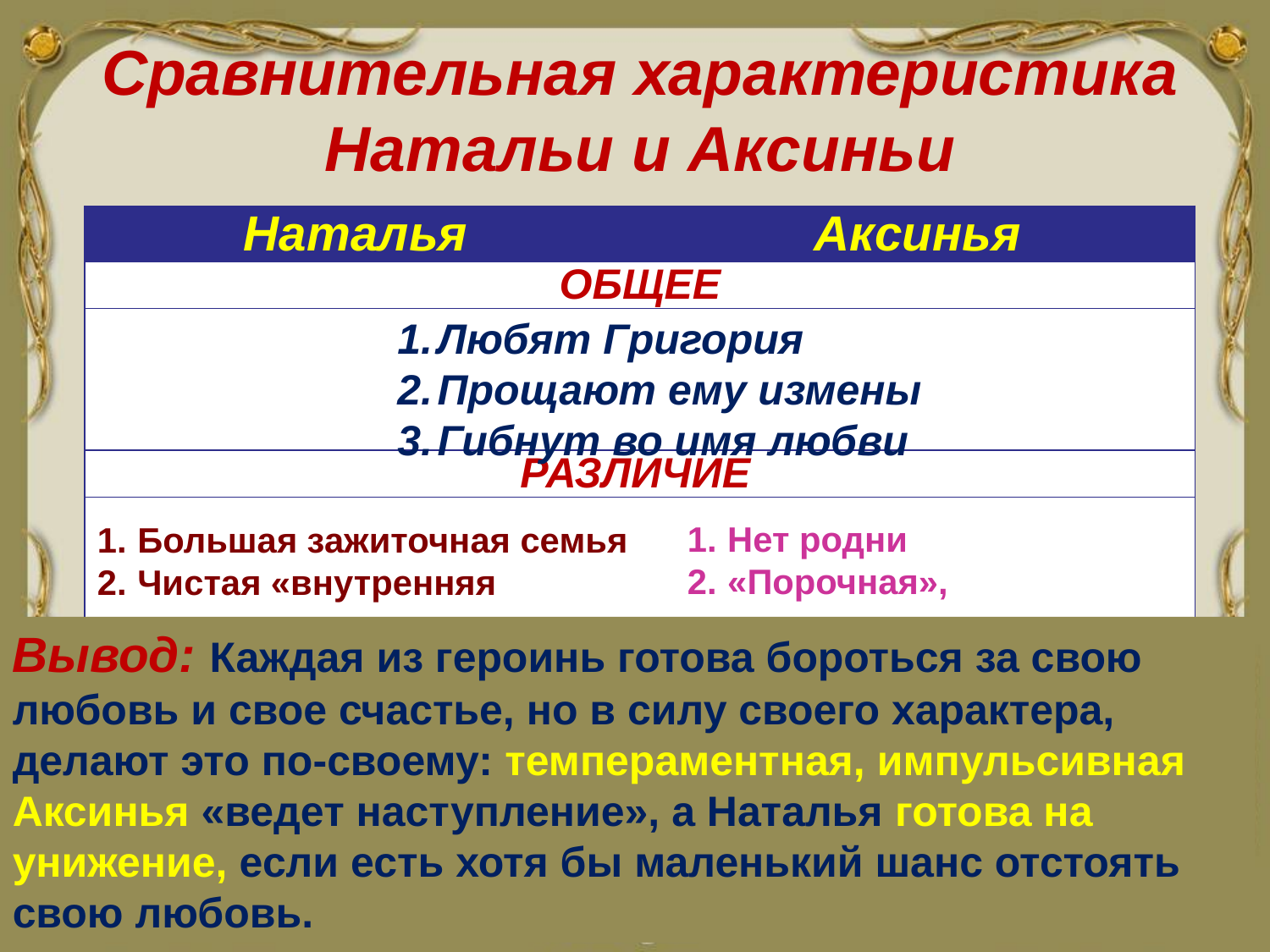

Сравнительная характеристика Натальи и Аксиньи
| Наталья | Аксинья |
| --- | --- |
| ОБЩЕЕ |  |
| Любят Григория Прощают ему измены Гибнут во имя любви |  |
| РАЗЛИЧИЕ |  |
| Большая зажиточная семья Чистая «внутренняя красота». Вся в стихии дома, семьи, она самоотверженная и ласковая мать. Дети | Нет родни «Порочная», «вызывающая» красота Собачьей бесилой, дурнопьяном придорожным цветет поздняя бабья любовь». Нет детей |
Любят Григория
Прощают ему измены
Гибнут во имя любви
Нет родни
«Порочная», «вызывающая» красота
Собачьей бесилой, дурнопьяном придорожным цветет поздняя бабья любовь».
Нет детей
Большая зажиточная семья
Чистая «внутренняя красота».
Вся в стихии дома, семьи, она самоотверженная и ласковая мать.

Дети
Вывод: Каждая из героинь готова бороться за свою любовь и свое счастье, но в силу своего характера,  делают это по-своему: темпераментная, импульсивная Аксинья «ведет наступление», а Наталья готова на унижение, если есть хотя бы маленький шанс отстоять свою любовь.